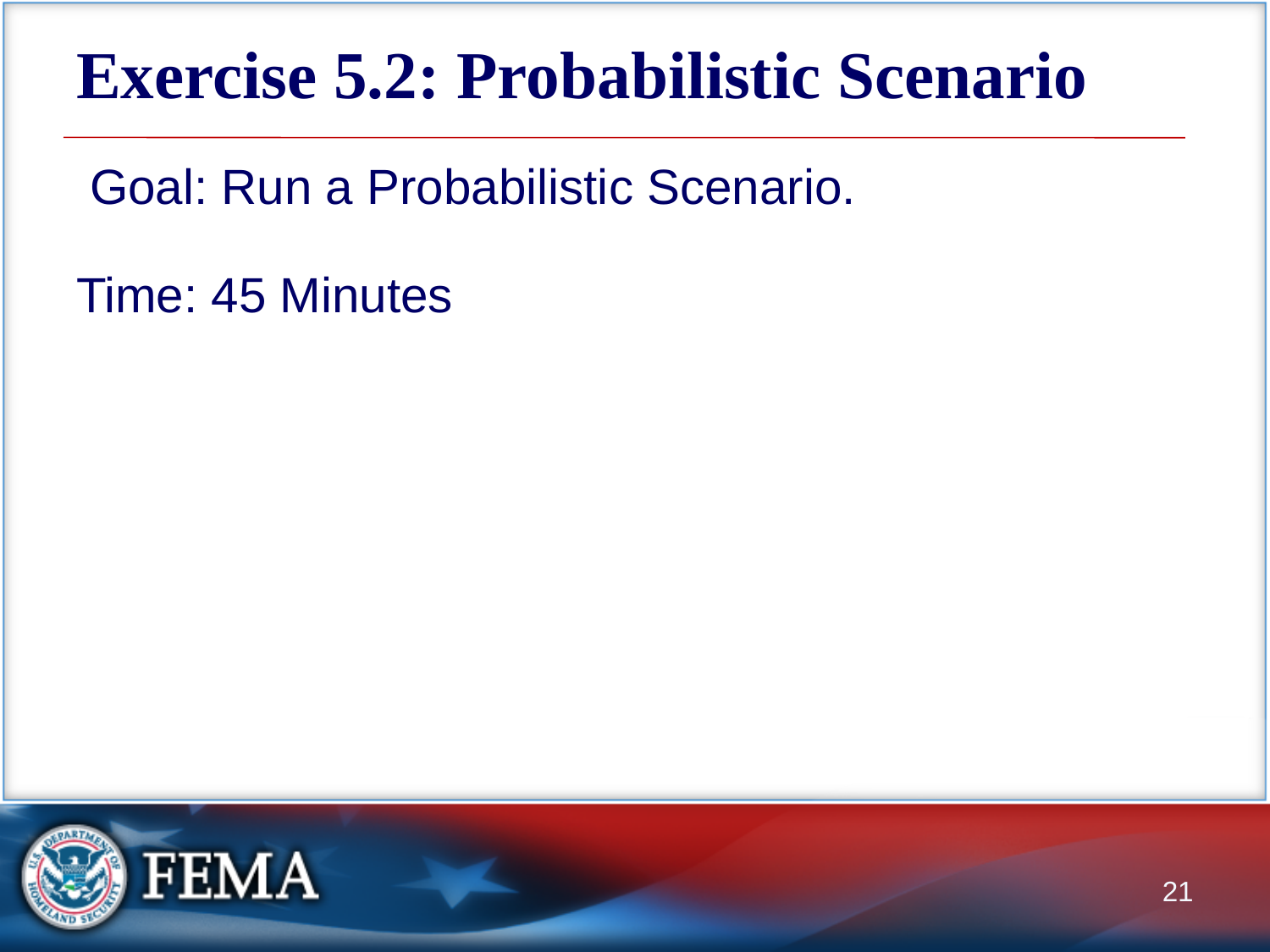

# Exercise 5.2: Probabilistic Scenario
 Goal: Run a Probabilistic Scenario.
Time: 45 Minutes
21